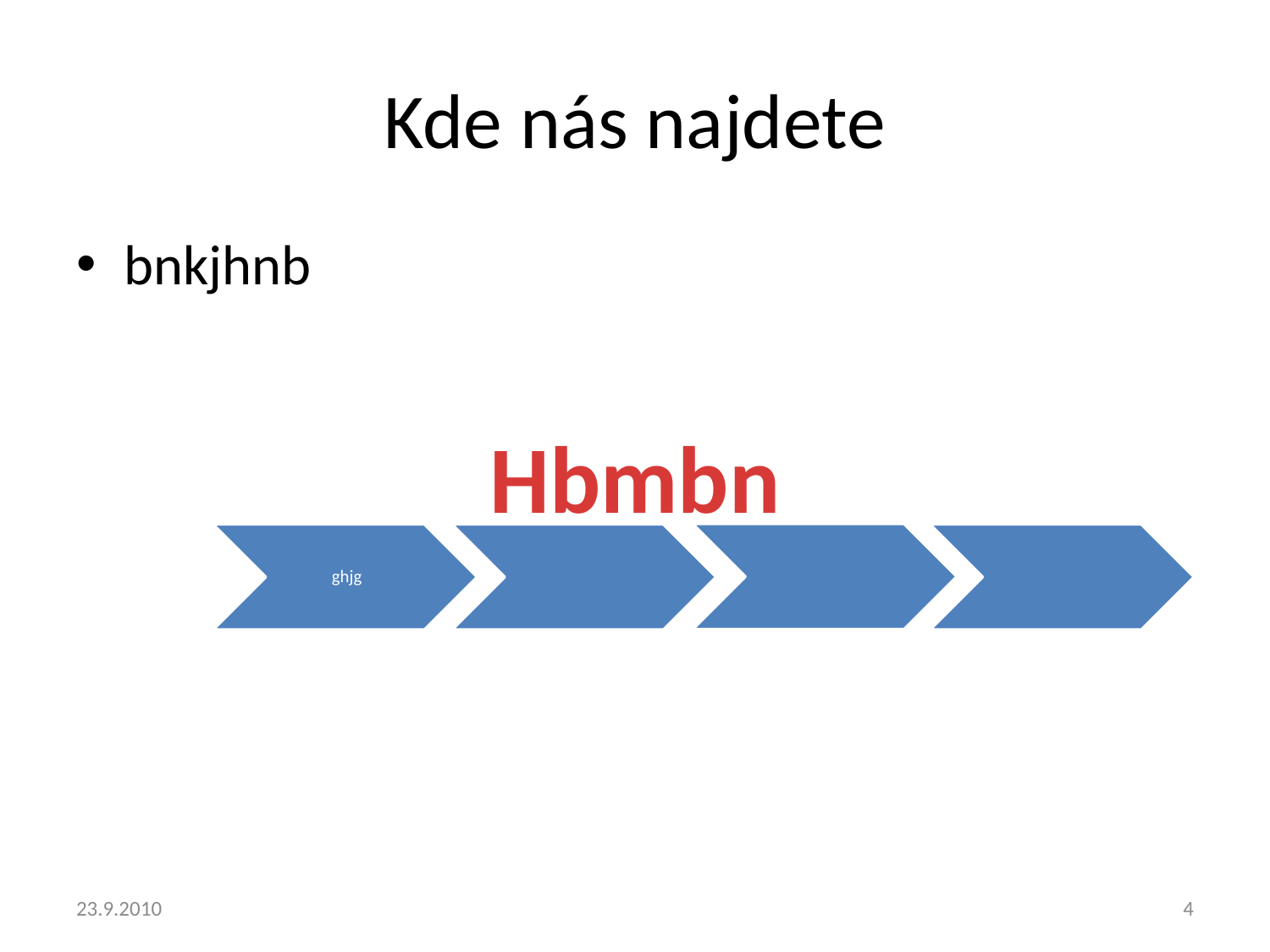

# Kde nás najdete
bnkjhnb
ghjg

Hbmbn

23.9.2010
4